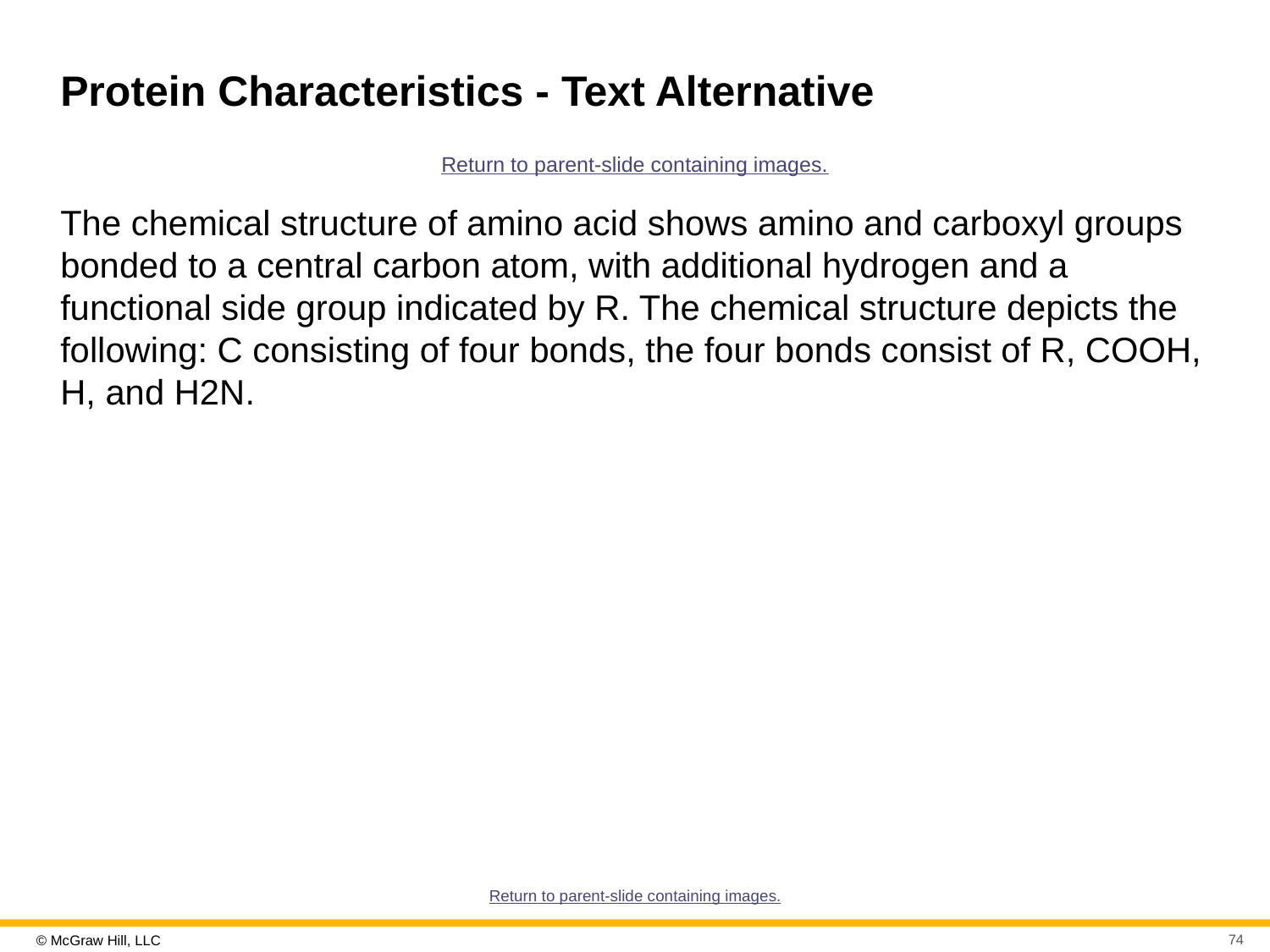

# Protein Characteristics - Text Alternative
Return to parent-slide containing images.
The chemical structure of amino acid shows amino and carboxyl groups bonded to a central carbon atom, with additional hydrogen and a functional side group indicated by R. The chemical structure depicts the following: C consisting of four bonds, the four bonds consist of R, COOH, H, and H2N.
Return to parent-slide containing images.
74